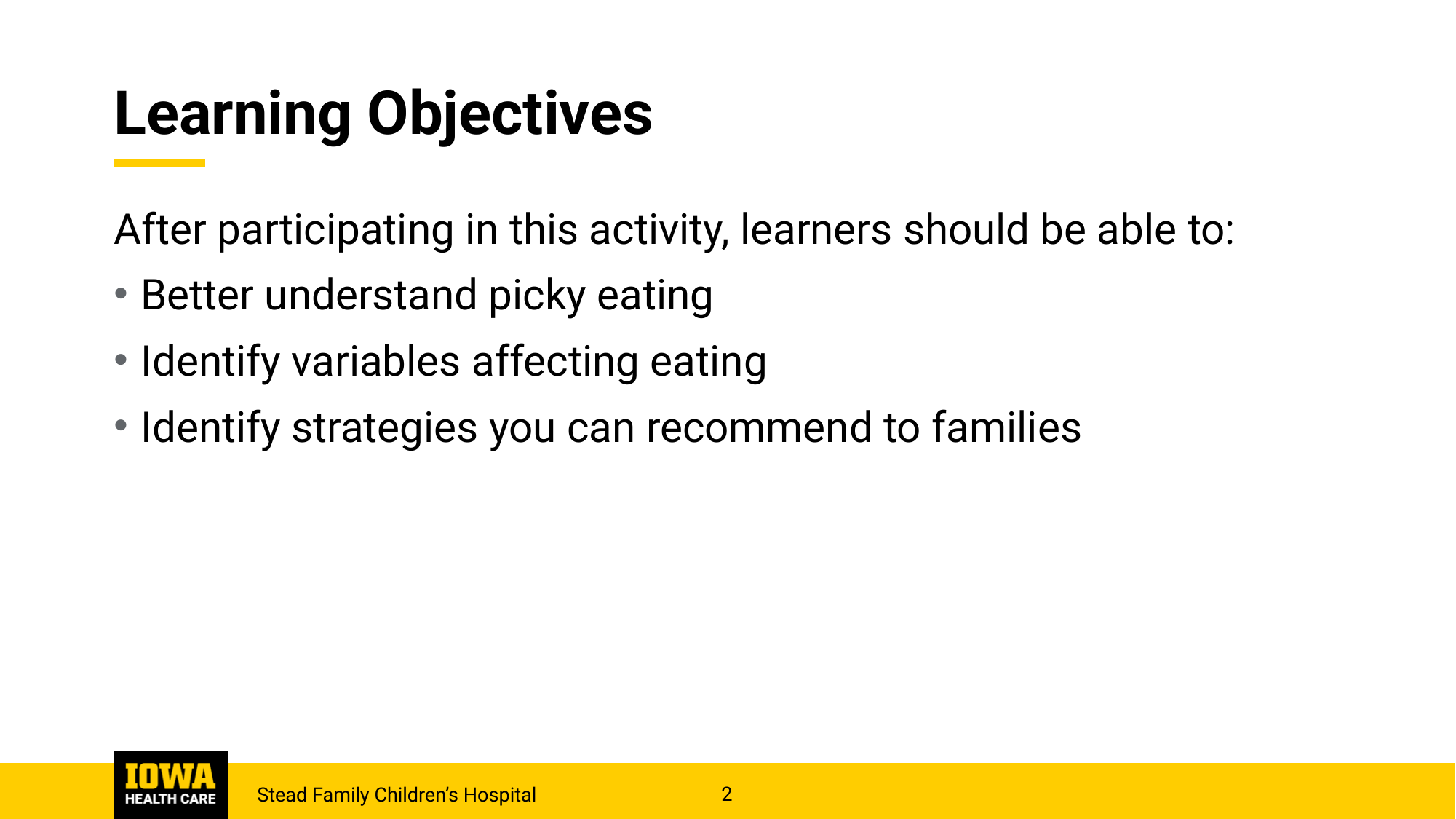

# Learning Objectives
After participating in this activity, learners should be able to:
Better understand picky eating
Identify variables affecting eating
Identify strategies you can recommend to families